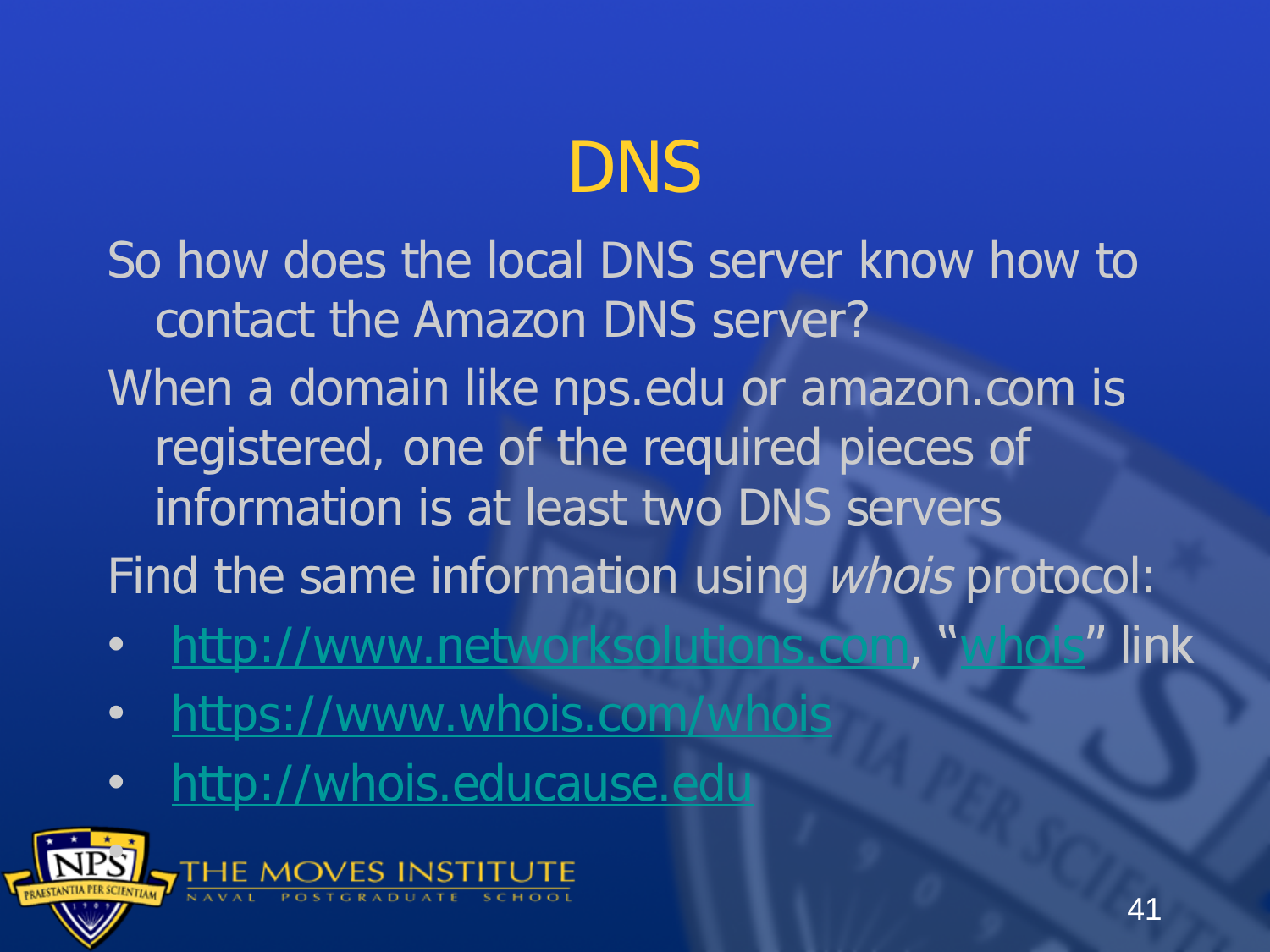

# DNS
So how does the local DNS server know how to contact the Amazon DNS server?
When a domain like nps.edu or amazon.com is registered, one of the required pieces of information is at least two DNS servers
Find the same information using whois protocol:
http://www.networksolutions.com, “whois” link
https://www.whois.com/whois
http://whois.educause.edu

41